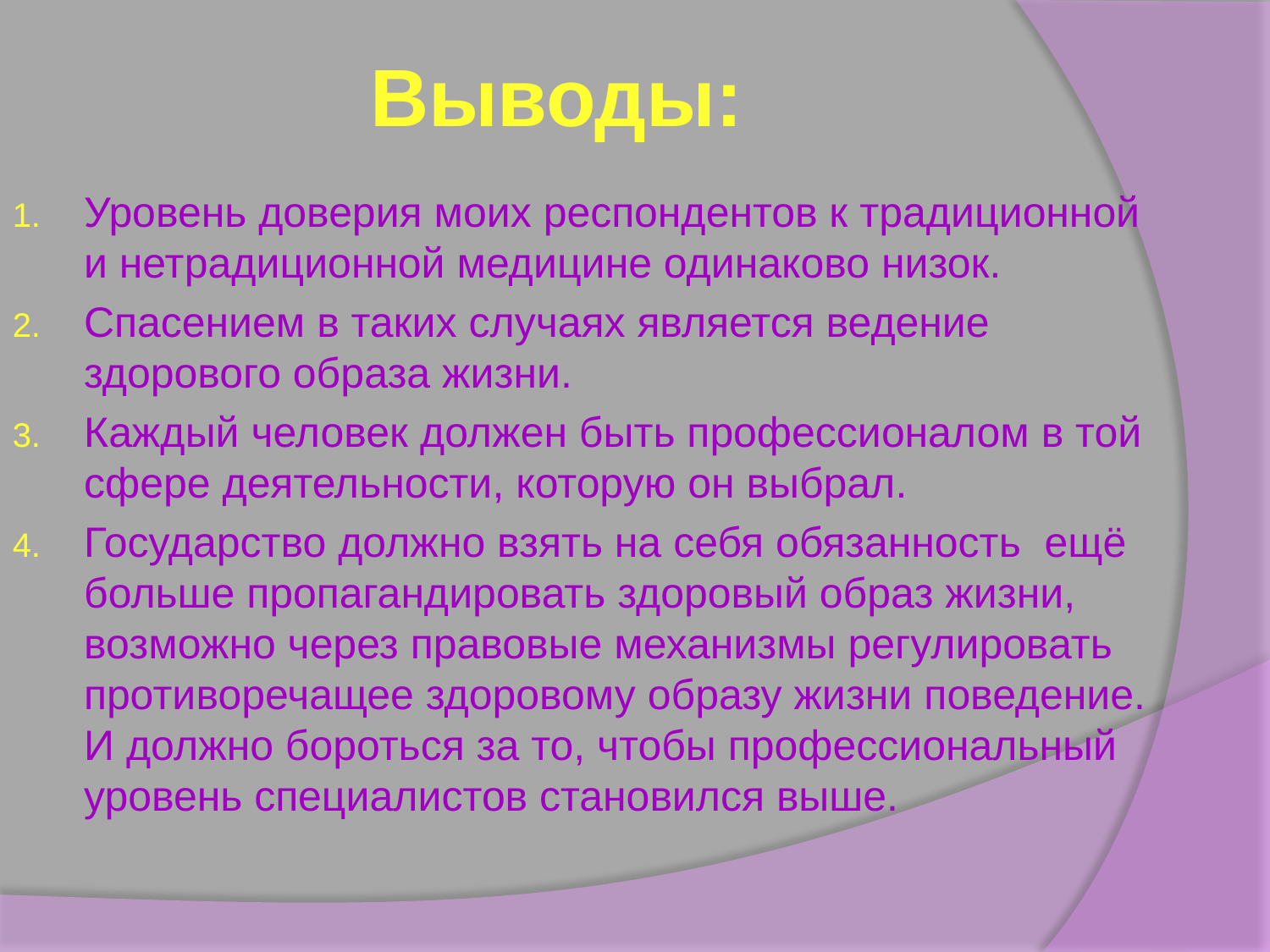

# Выводы:
Уровень доверия моих респондентов к традиционной и нетрадиционной медицине одинаково низок.
Спасением в таких случаях является ведение здорового образа жизни.
Каждый человек должен быть профессионалом в той сфере деятельности, которую он выбрал.
Государство должно взять на себя обязанность  ещё больше пропагандировать здоровый образ жизни, возможно через правовые механизмы регулировать противоречащее здоровому образу жизни поведение. И должно бороться за то, чтобы профессиональный уровень специалистов становился выше.